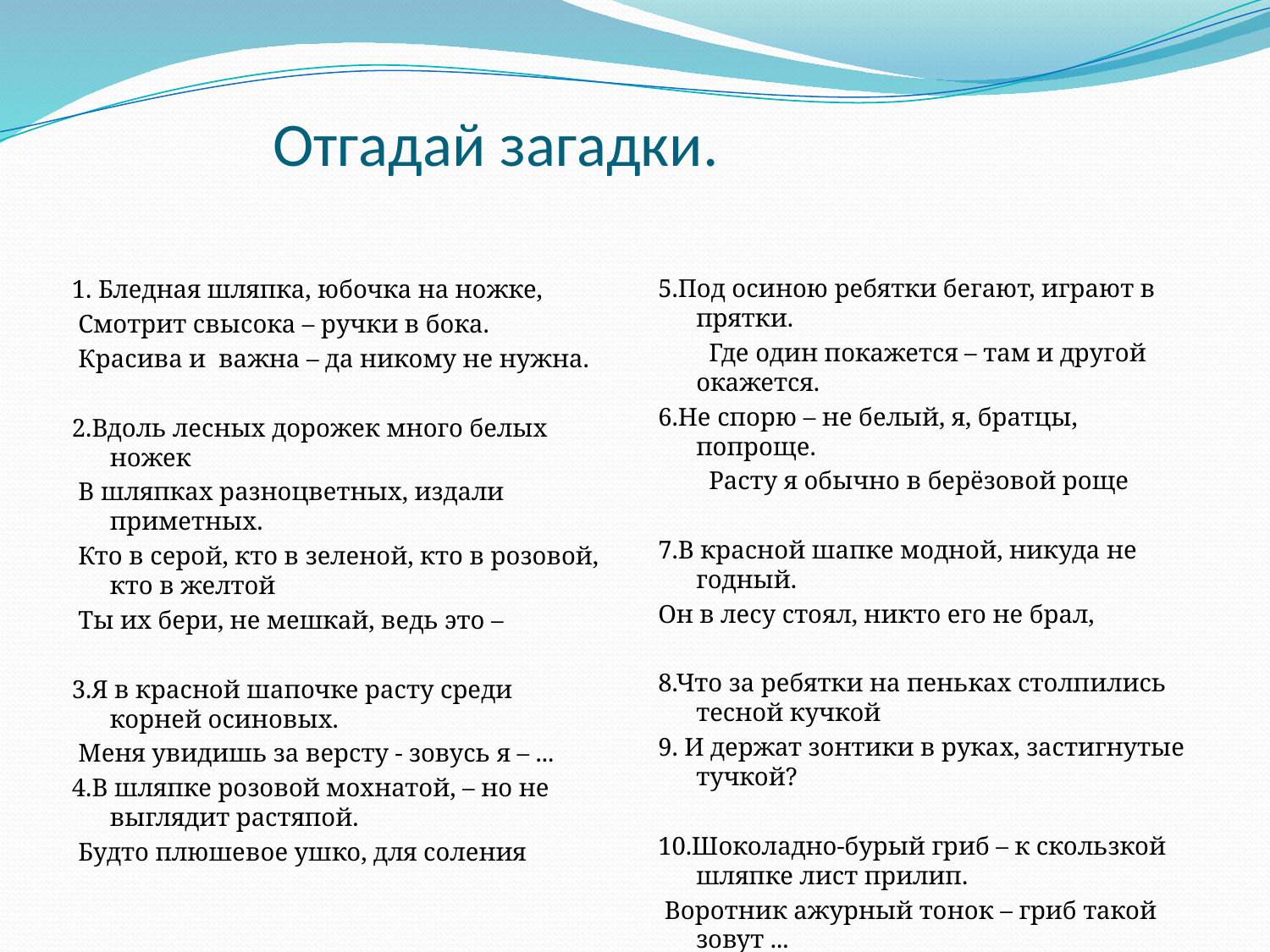

# Отгадай загадки.
5.Под осиною ребятки бегают, играют в прятки.
        Где один покажется – там и другой окажется.
6.Не спорю – не белый, я, братцы, попроще.
        Расту я обычно в берёзовой роще

7.В красной шапке модной, никуда не годный.
Он в лесу стоял, никто его не брал,

8.Что за ребятки на пеньках столпились тесной кучкой
9. И держат зонтики в руках, застигнутые тучкой?

10.Шоколадно-бурый гриб – к скользкой шляпке лист прилип.
 Воротник ажурный тонок – гриб такой зовут ...

1. Бледная шляпка, юбочка на ножке,
 Смотрит свысока – ручки в бока.
 Красива и  важна – да никому не нужна.

2.Вдоль лесных дорожек много белых ножек
 В шляпках разноцветных, издали приметных.
 Кто в серой, кто в зеленой, кто в розовой, кто в желтой
 Ты их бери, не мешкай, ведь это –

3.Я в красной шапочке расту среди корней осиновых.
 Меня увидишь за версту - зовусь я – ...
4.В шляпке розовой мохнатой, – но не выглядит растяпой.
 Будто плюшевое ушко, для соления